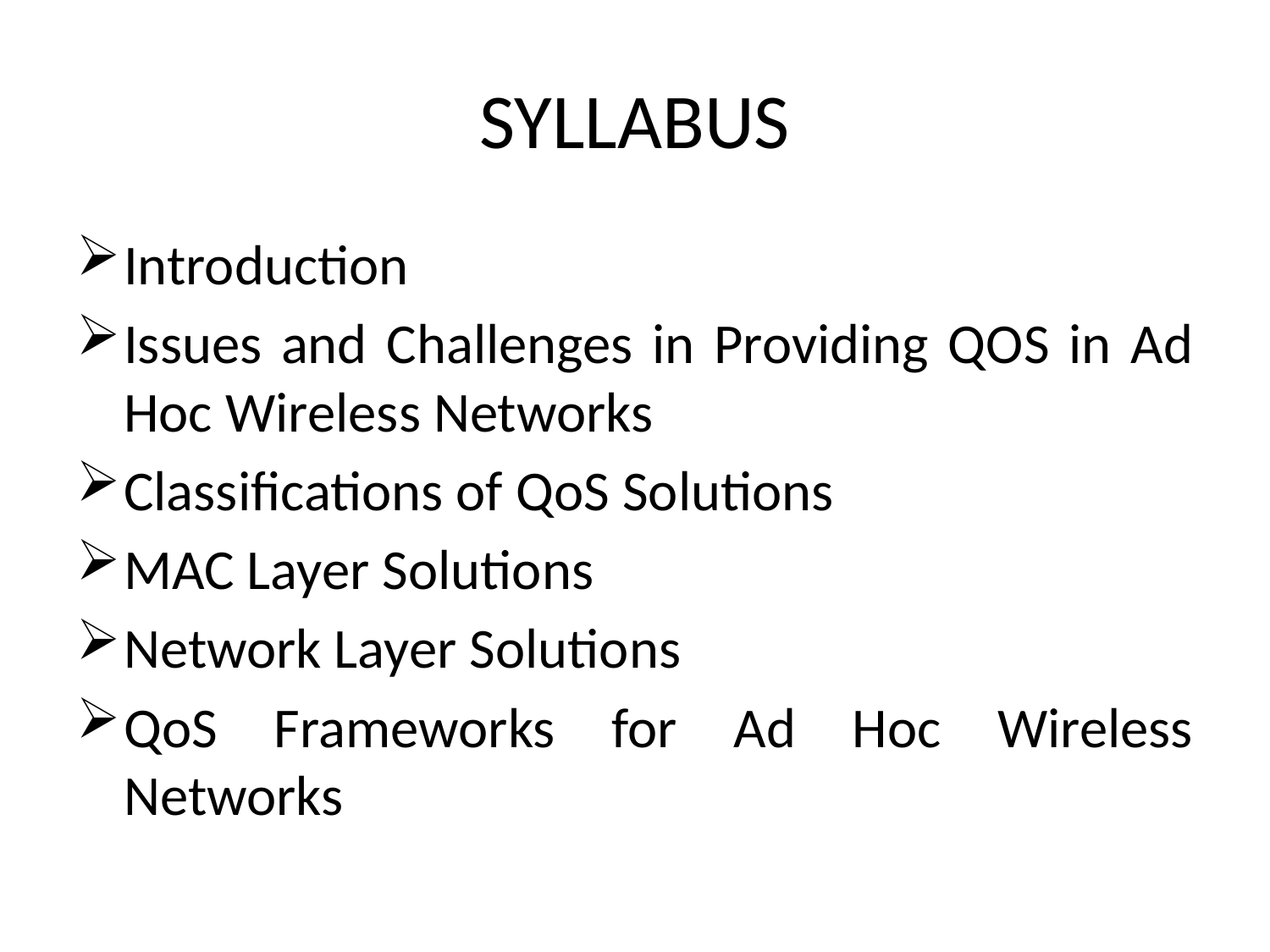

# SYLLABUS
Introduction
Issues and Challenges in Providing QOS in Ad Hoc Wireless Networks
Classifications of QoS Solutions
MAC Layer Solutions
Network Layer Solutions
QoS Frameworks for Ad Hoc Wireless Networks